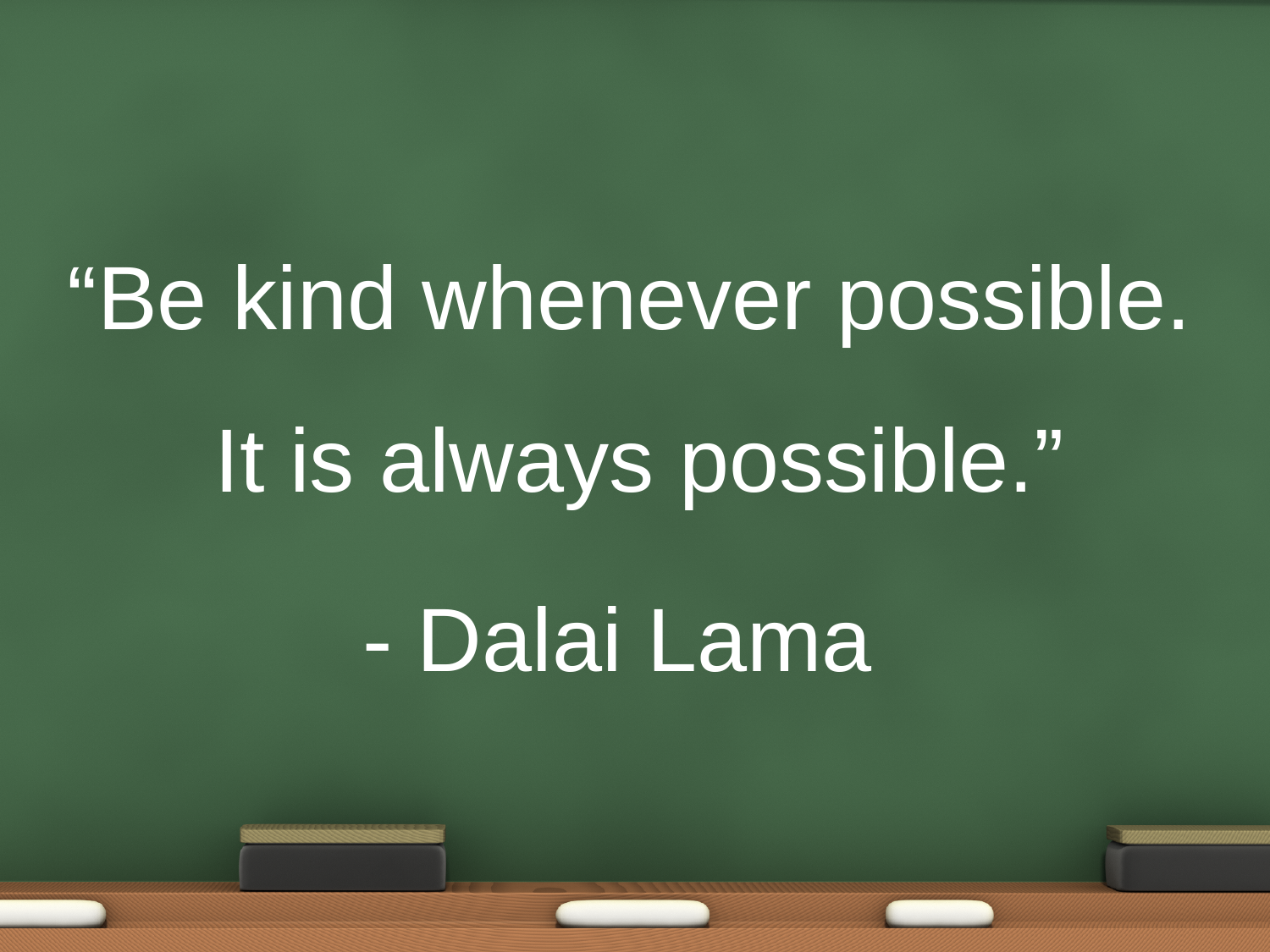

“Be kind whenever possible. It is always possible.”
- Dalai Lama